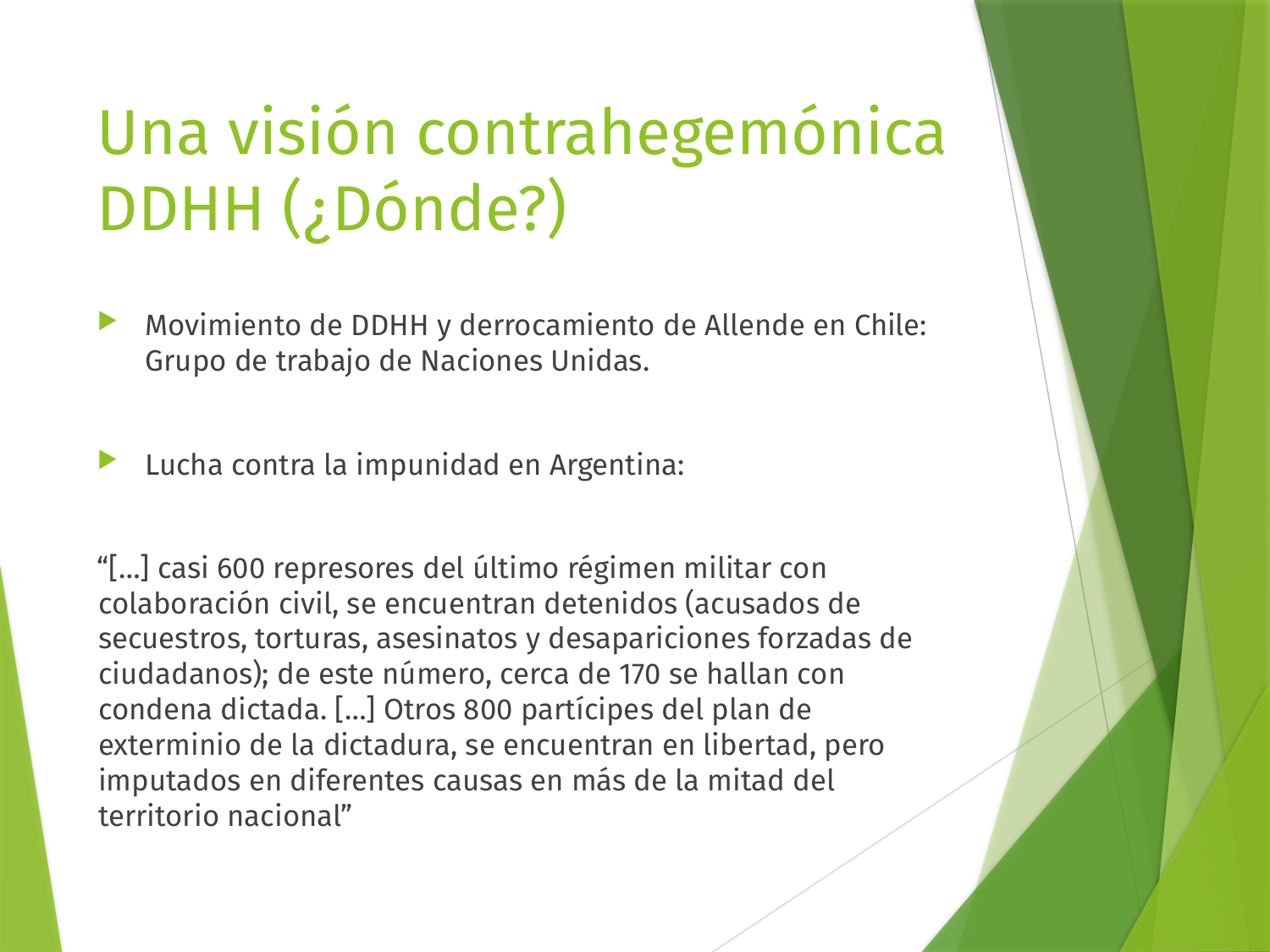

# Una visión contrahegemónica DDHH (¿Dónde?)
Movimiento de DDHH y derrocamiento de Allende en Chile:  Grupo de trabajo de Naciones Unidas.

Lucha contra la impunidad en Argentina:

“[…] casi 600 represores del último régimen militar con colaboración civil, se encuentran detenidos (acusados de secuestros, torturas, asesinatos y desapariciones forzadas de ciudadanos); de este número, cerca de 170 se hallan con condena dictada. […] Otros 800 partícipes del plan de exterminio de la dictadura, se encuentran en libertad, pero imputados en diferentes causas en más de la mitad del territorio nacional”